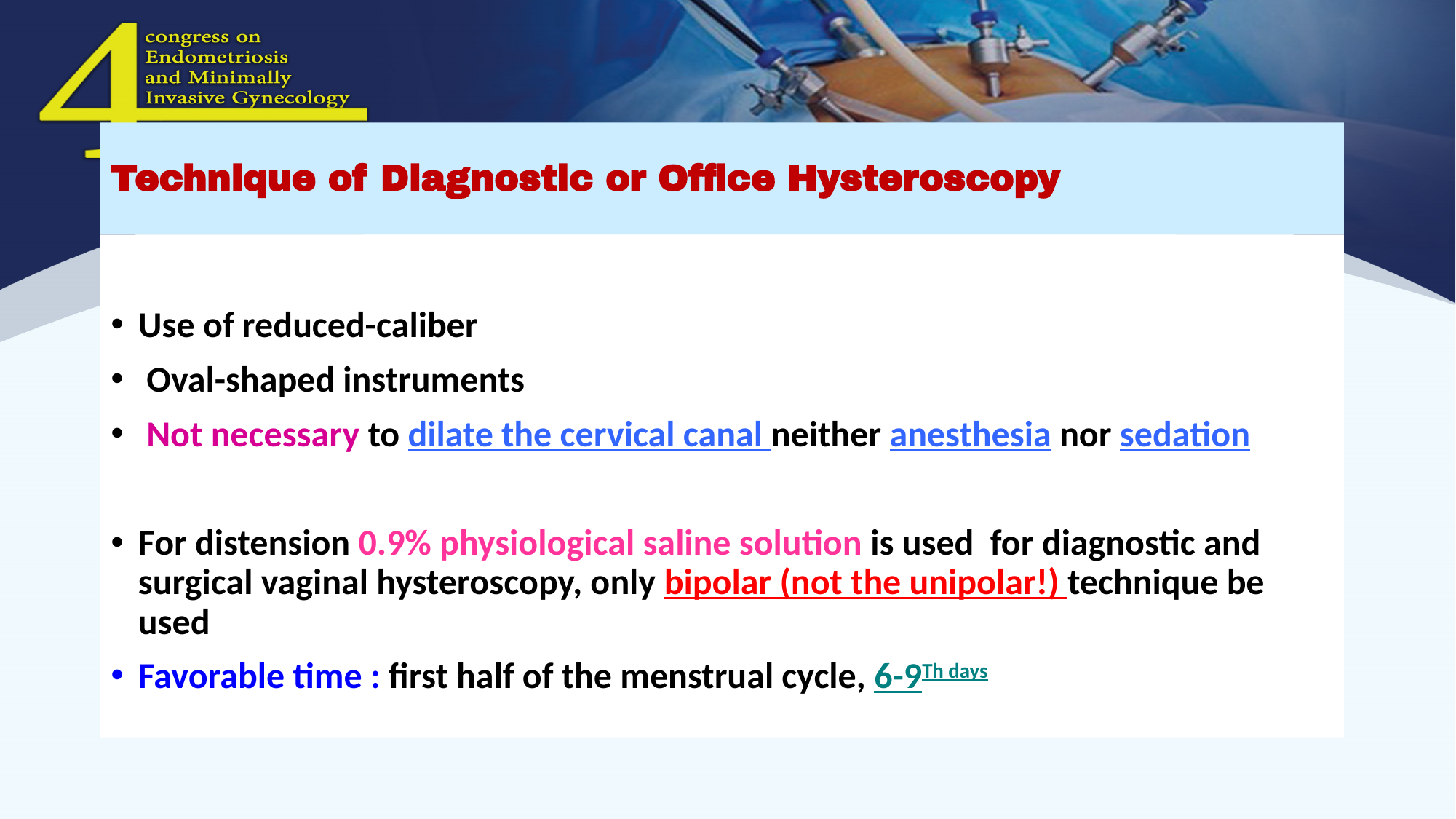

# Technique of Diagnostic or Office Hysteroscopy

Use of reduced-caliber
 Oval-shaped instruments
 Not necessary to dilate the cervical canal neither anesthesia nor sedation

For distension 0.9% physiological saline solution is used  for diagnostic and surgical vaginal hysteroscopy, only bipolar (not the unipolar!) technique be used
Favorable time : first half of the menstrual cycle, 6-9Th days